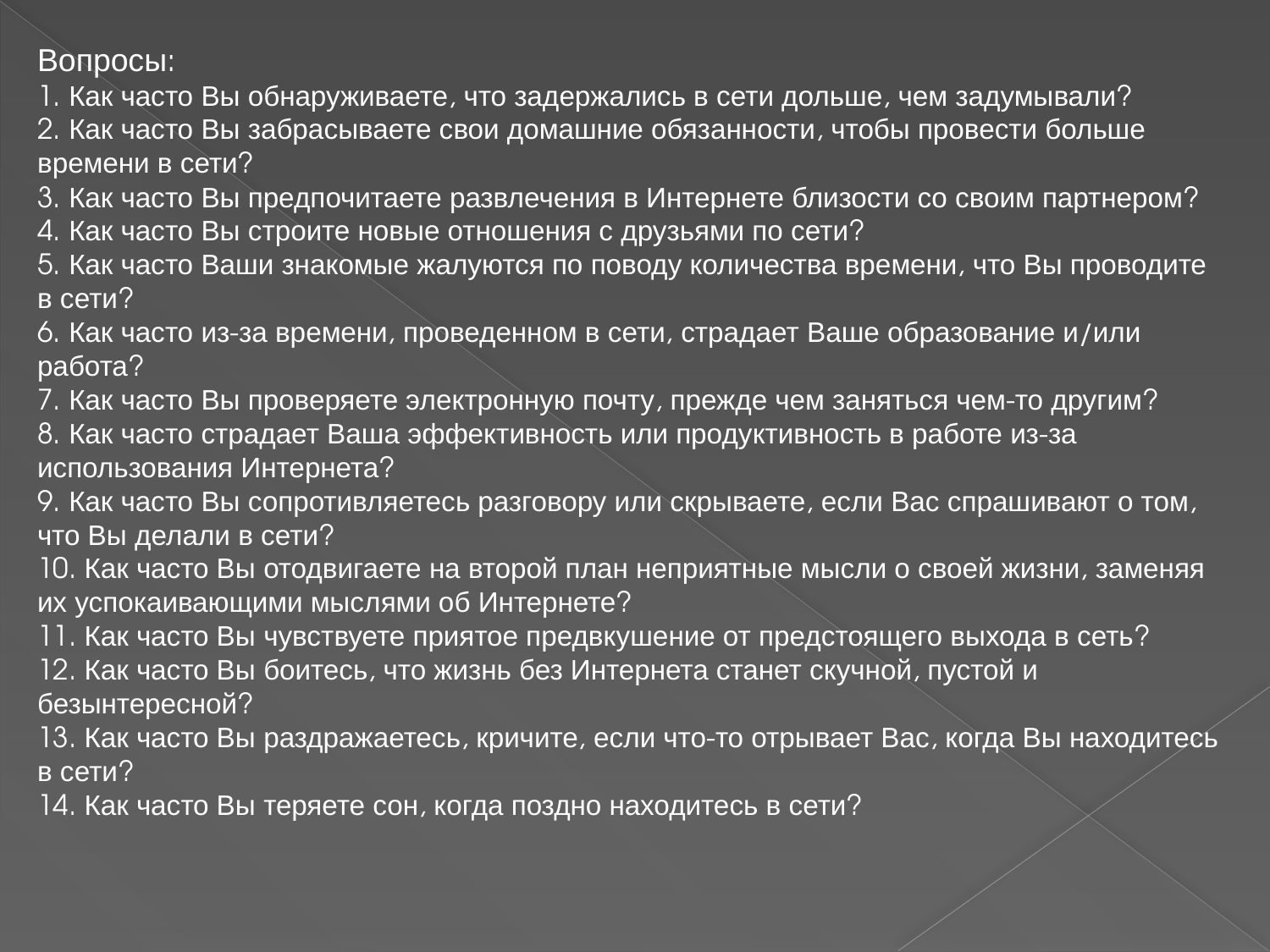

Вопросы:
1. Как часто Вы обнаруживаете, что задержались в сети дольше, чем задумывали?
2. Как часто Вы забрасываете свои домашние обязанности, чтобы провести больше   времени в сети?
3. Как часто Вы предпочитаете развлечения в Интернете близости со своим партнером?
4. Как часто Вы строите новые отношения с друзьями по сети?
5. Как часто Ваши знакомые жалуются по поводу количества времени, что Вы проводите в сети?
6. Как часто из-за времени, проведенном в сети, страдает Ваше образование и/или работа?
7. Как часто Вы проверяете электронную почту, прежде чем заняться чем-то другим?
8. Как часто страдает Ваша эффективность или продуктивность в работе из-за использования Интернета?
9. Как часто Вы сопротивляетесь разговору или скрываете, если Вас спрашивают о том, что Вы делали в сети?
10. Как часто Вы отодвигаете на второй план неприятные мысли о своей жизни, заменяя их успокаивающими мыслями об Интернете?
11. Как часто Вы чувствуете приятое предвкушение от предстоящего выхода в сеть?
12. Как часто Вы боитесь, что жизнь без Интернета станет скучной, пустой и безынтересной?
13. Как часто Вы раздражаетесь, кричите, если что-то отрывает Вас, когда Вы находитесь в сети?
14. Как часто Вы теряете сон, когда поздно находитесь в сети?